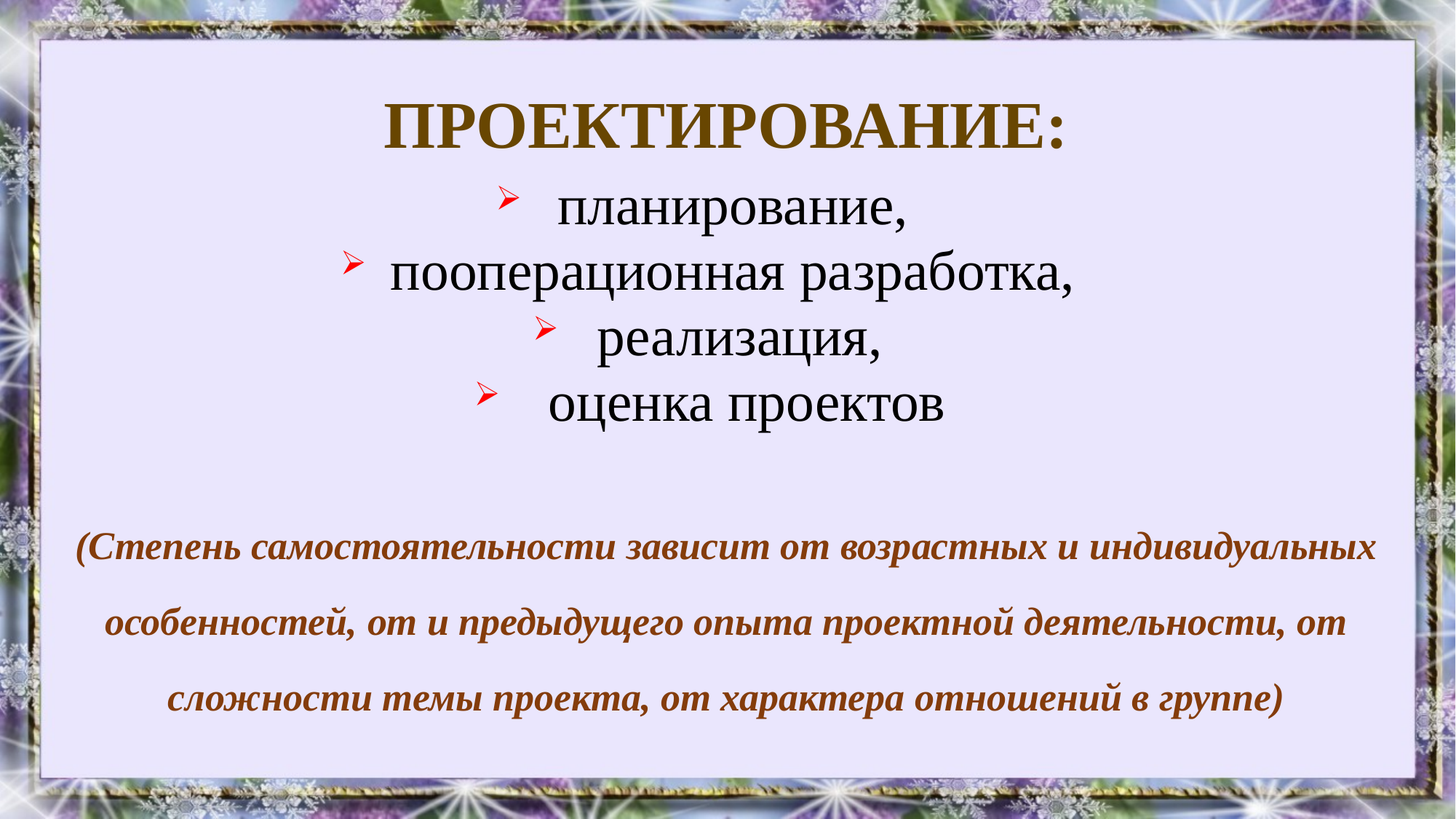

# ПРОЕКТИРОВАНИЕ:
планирование,
пооперационная разработка,
реализация,
 оценка проектов

(Степень самостоятельности зависит от возрастных и индивидуальных особенностей, от и предыдущего опыта проектной деятельности, от сложности темы проекта, от характера отношений в группе)